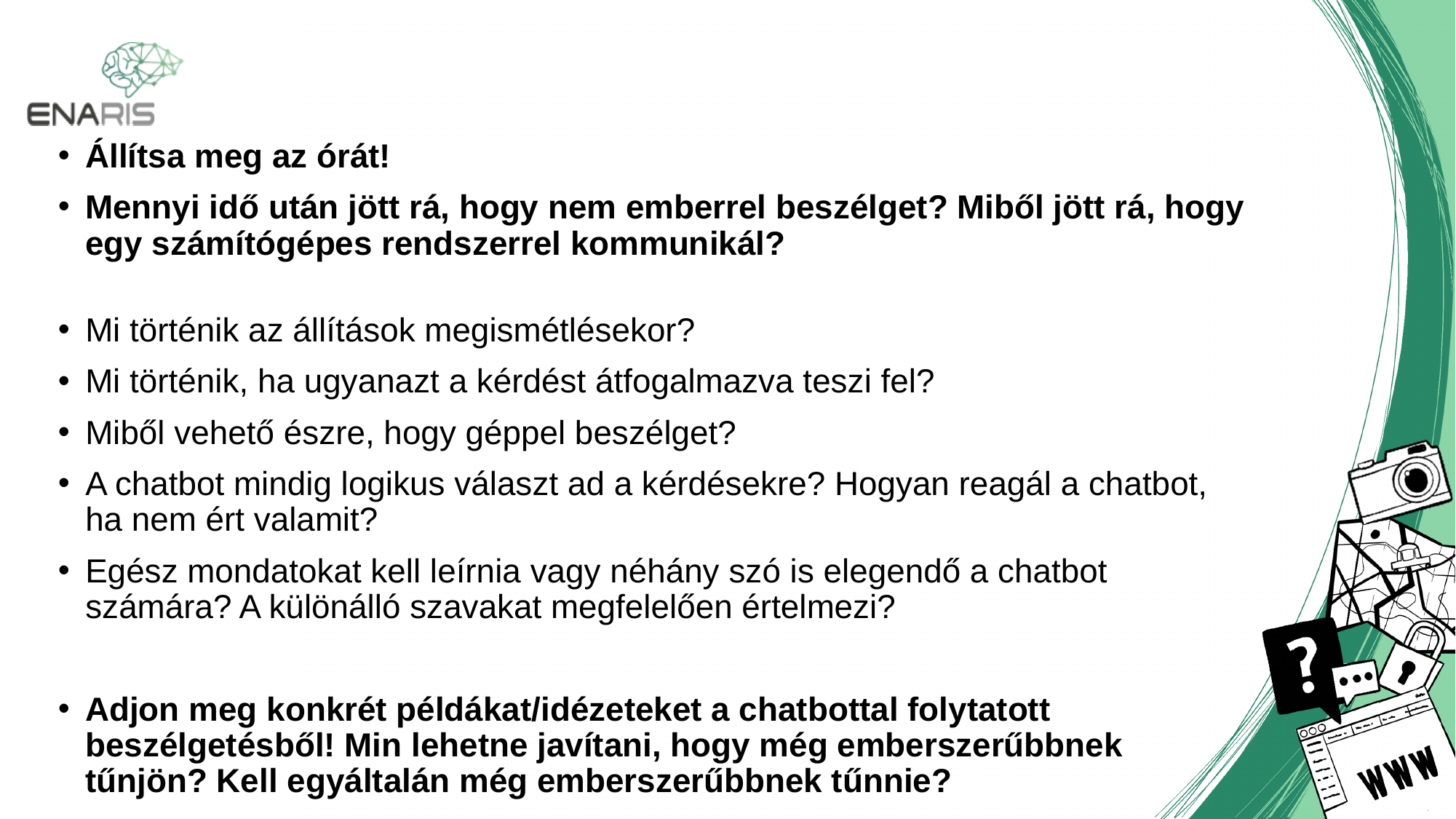

Állítsa meg az órát!
Mennyi idő után jött rá, hogy nem emberrel beszélget? Miből jött rá, hogy egy számítógépes rendszerrel kommunikál?
Mi történik az állítások megismétlésekor?
Mi történik, ha ugyanazt a kérdést átfogalmazva teszi fel?
Miből vehető észre, hogy géppel beszélget?
A chatbot mindig logikus választ ad a kérdésekre? Hogyan reagál a chatbot, ha nem ért valamit?
Egész mondatokat kell leírnia vagy néhány szó is elegendő a chatbot számára? A különálló szavakat megfelelően értelmezi?

Adjon meg konkrét példákat/idézeteket a chatbottal folytatott beszélgetésből! Min lehetne javítani, hogy még emberszerűbbnek tűnjön? Kell egyáltalán még emberszerűbbnek tűnnie?